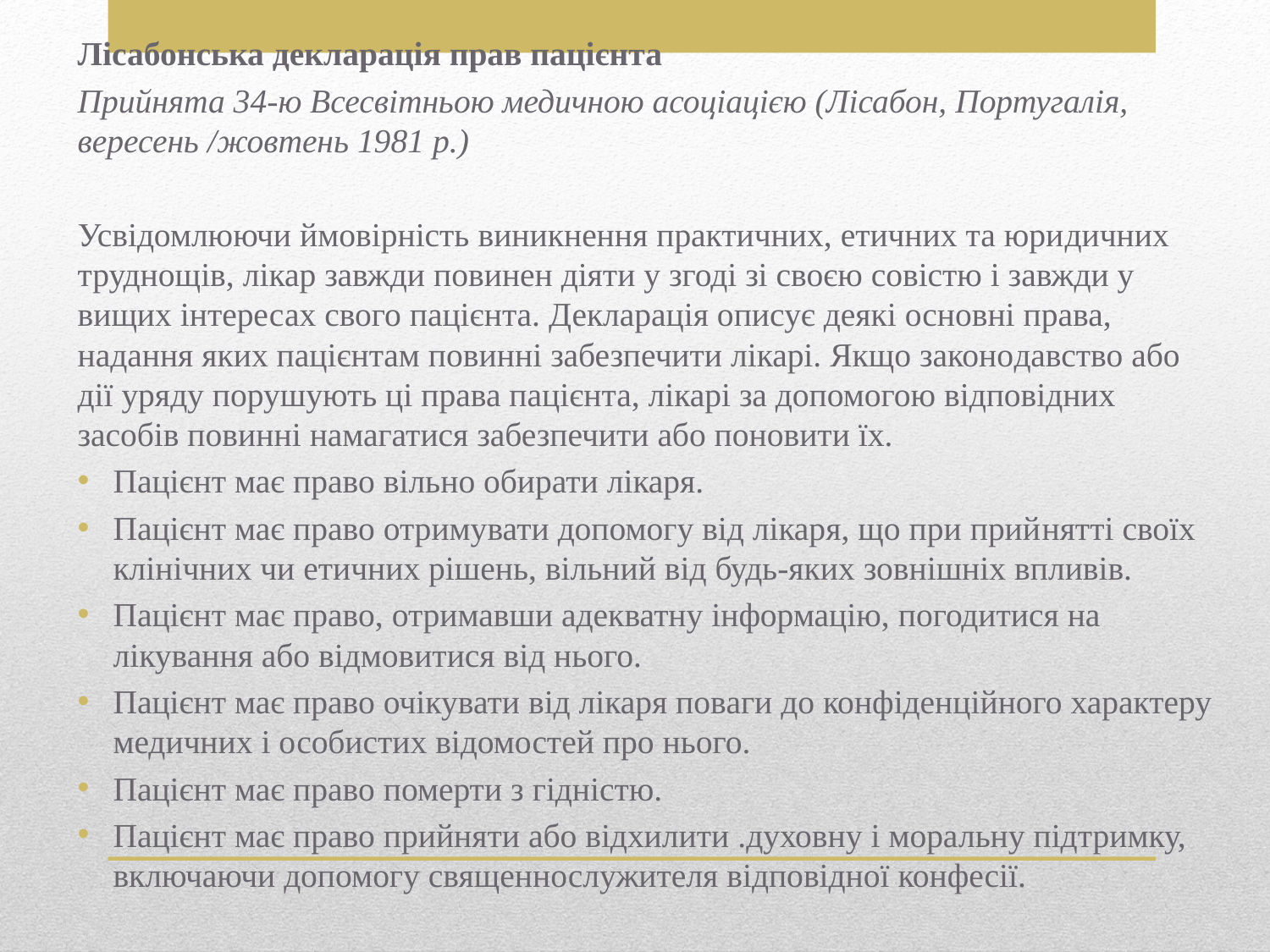

Лісабонська декларація прав пацієнта
Прийнята 34-ю Всесвітньою медичною асоціацією (Лісабон, Португалія, вересень /жовтень 1981 р.)

Усвідомлюючи ймовірність виникнення практичних, етичних та юри­дичних труднощів, лікар завжди повинен діяти у згоді зі своєю совістю і завжди у вищих інтересах свого пацієнта. Декларація описує деякі основні права, надання яких пацієнтам повинні забезпечити лікарі. Якщо законо­давство або дії уряду порушують ці права пацієнта, лікарі за допомогою відповідних засобів повинні намагатися забезпечити або поновити їх.
Пацієнт має право вільно обирати лікаря.
Пацієнт має право отримувати допомогу від лікаря, що при прий­нятті своїх клінічних чи етичних рішень, вільний від будь-яких зовнішніх впливів.
Пацієнт має право, отримавши адекватну інформацію, погодитися на лікування або відмовитися від нього.
Пацієнт має право очікувати від лікаря поваги до конфіденційного характеру медичних і особистих відомостей про нього.
Пацієнт має право померти з гідністю.
Пацієнт має право прийняти або відхилити .духовну і моральну підтримку, включаючи допомогу священнослужителя відповідної конфесії.